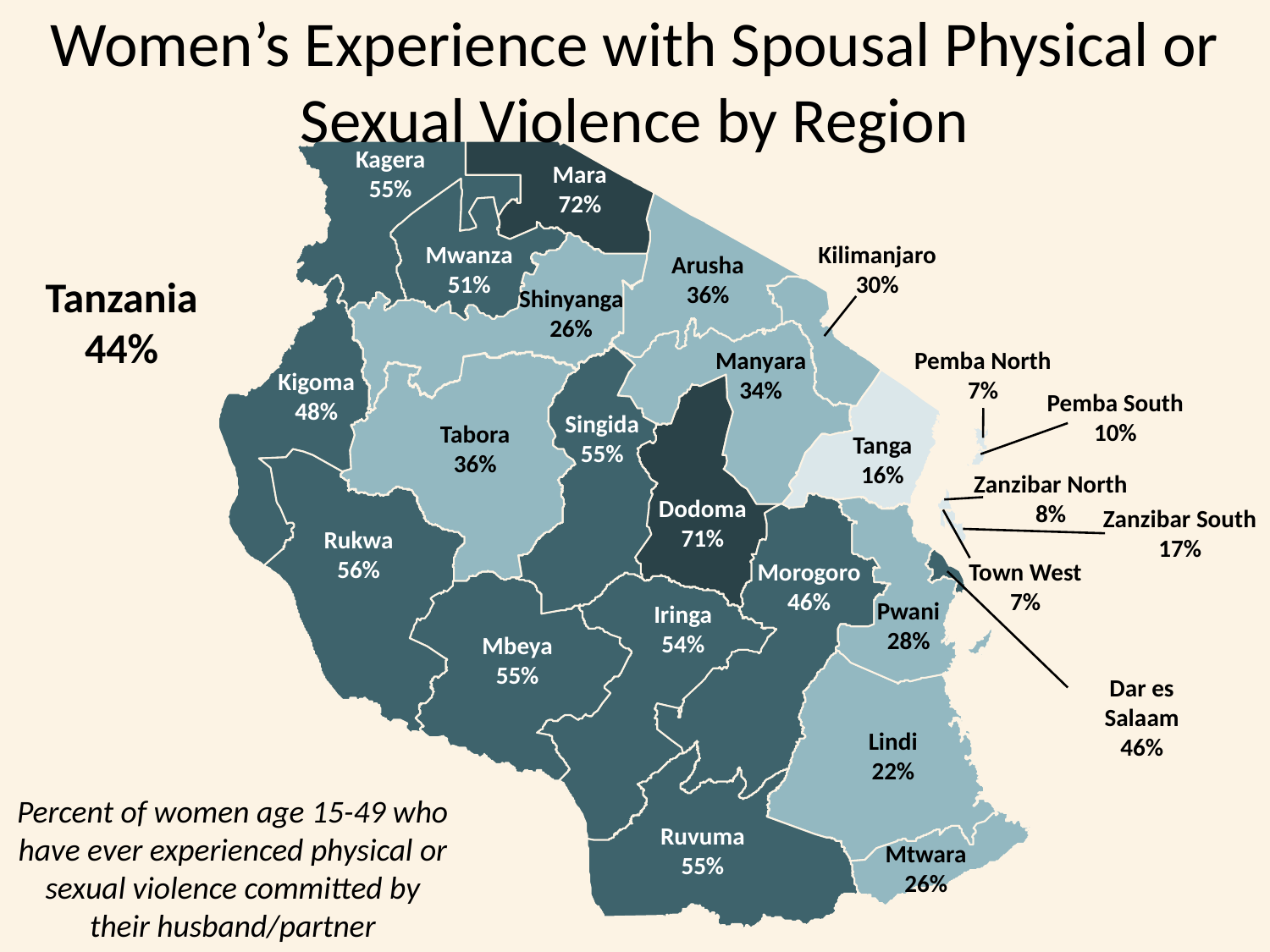

Women’s Experience with Spousal Physical or Sexual Violence by Region
Kagera
55%

Mara
72%

Mwanza
51%
Kilimanjaro
30%
Arusha
36%
Tanzania
44%

Shinyanga
26%

Manyara
34%
Pemba North
7%

Kigoma
48%

Pemba South
10%
Singida
55%
Tabora
36%
Tanga
16%

Zanzibar North
8%
Dodoma
71%

Zanzibar South
17%

Rukwa
56%

Morogoro
46%
Town West
7%

Pwani
28%
Iringa
54%
Mbeya
55%

Dar es Salaam
46%
Lindi
22%

Percent of women age 15-49 who have ever experienced physical or sexual violence committed by their husband/partner

Ruvuma
55%
Mtwara
26%